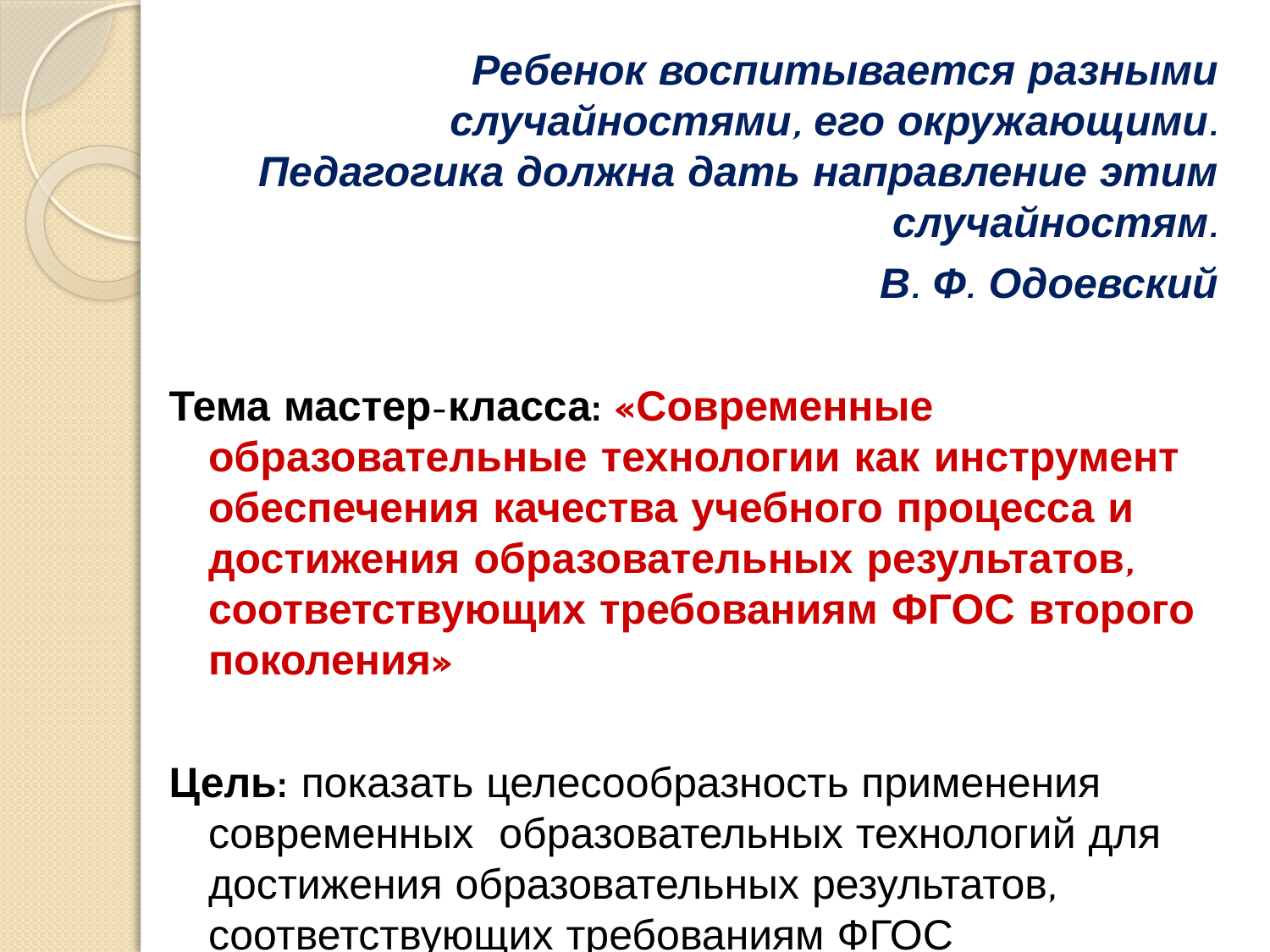

Ребенок воспитывается разными случайностями, его окружающими. Педагогика должна дать направление этим случайностям.
В. Ф. Одоевский

Тема мастер-класса: «Современные образовательные технологии как инструмент обеспечения качества учебного процесса и достижения образовательных результатов, соответствующих требованиям ФГОС второго поколения»

Цель: показать целесообразность применения современных  образовательных технологий для достижения образовательных результатов, соответствующих требованиям ФГОС